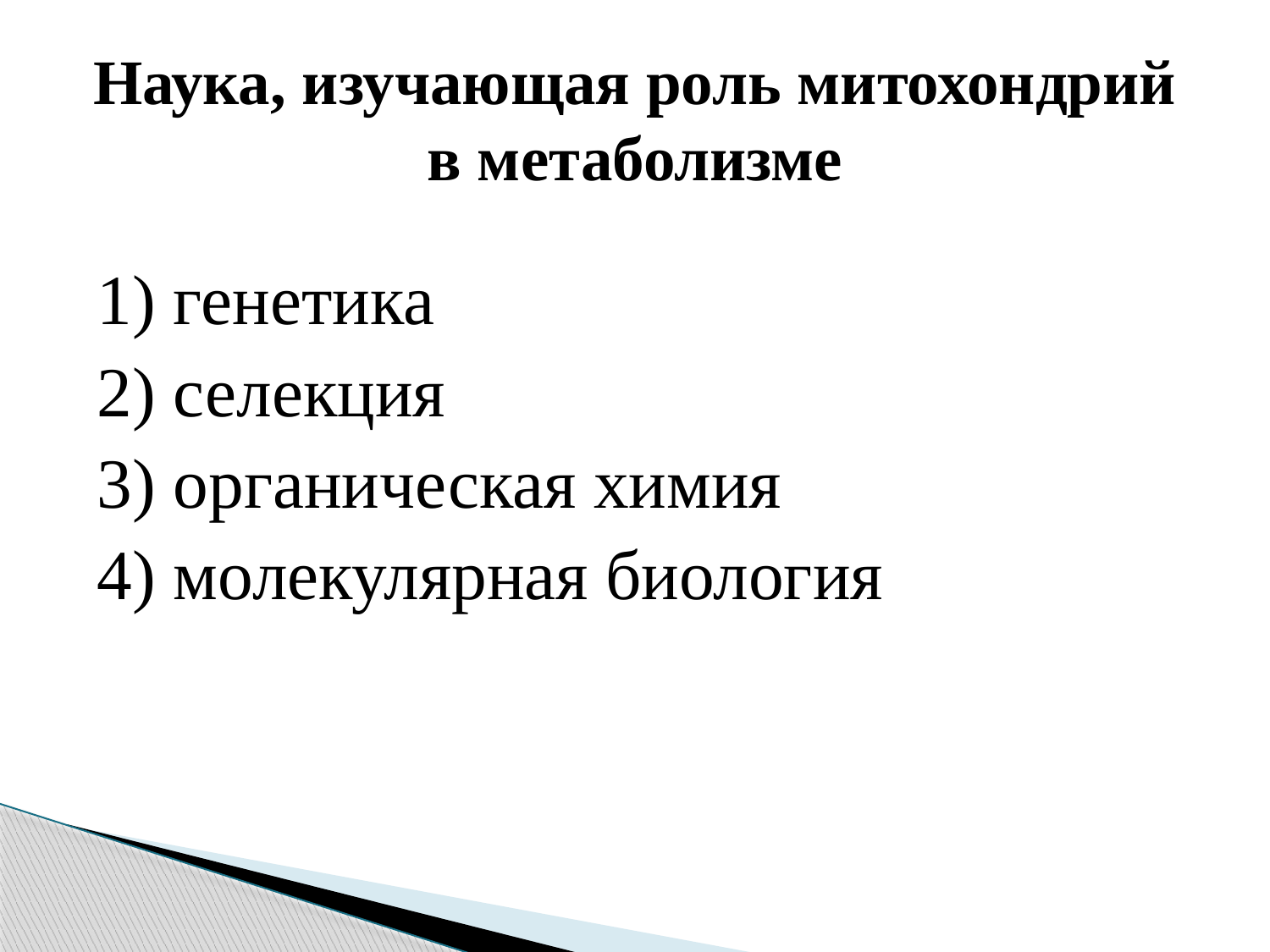

# Наука, изучающая роль митохондрий в метаболизме
1) генетика
2) селекция
3) органическая химия
4) молекулярная биология